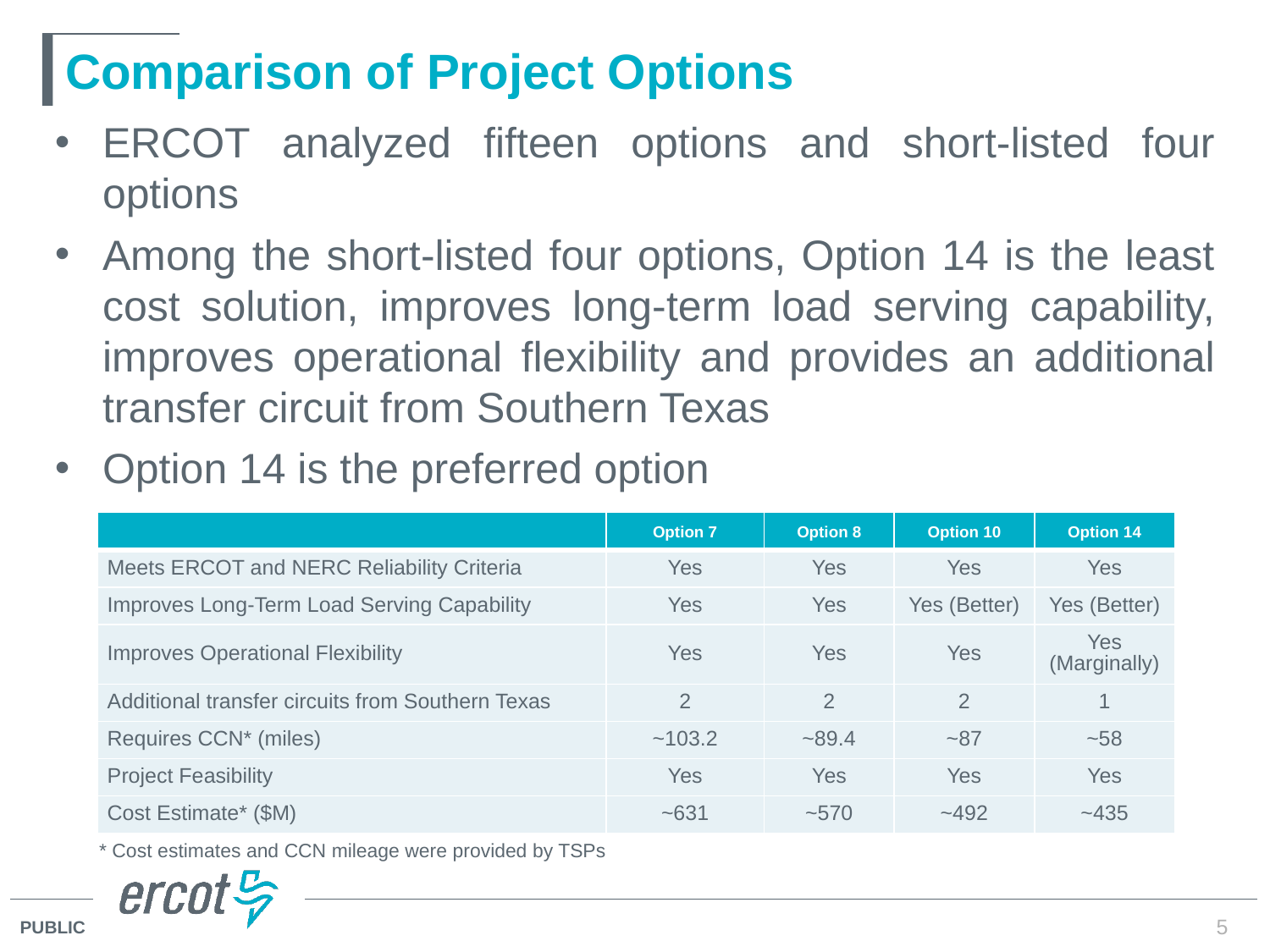

# Comparison of Project Options
ERCOT analyzed fifteen options and short-listed four options
Among the short-listed four options, Option 14 is the least cost solution, improves long-term load serving capability, improves operational flexibility and provides an additional transfer circuit from Southern Texas
Option 14 is the preferred option
|  | Option 7 | Option 8 | Option 10 | Option 14 |
| --- | --- | --- | --- | --- |
| Meets ERCOT and NERC Reliability Criteria | Yes | Yes | Yes | Yes |
| Improves Long-Term Load Serving Capability | Yes | Yes | Yes (Better) | Yes (Better) |
| Improves Operational Flexibility | Yes | Yes | Yes | Yes (Marginally) |
| Additional transfer circuits from Southern Texas | 2 | 2 | 2 | 1 |
| Requires CCN\* (miles) | ~103.2 | ~89.4 | ~87 | ~58 |
| Project Feasibility | Yes | Yes | Yes | Yes |
| Cost Estimate\* ($M) | ~631 | ~570 | ~492 | ~435 |
* Cost estimates and CCN mileage were provided by TSPs
5